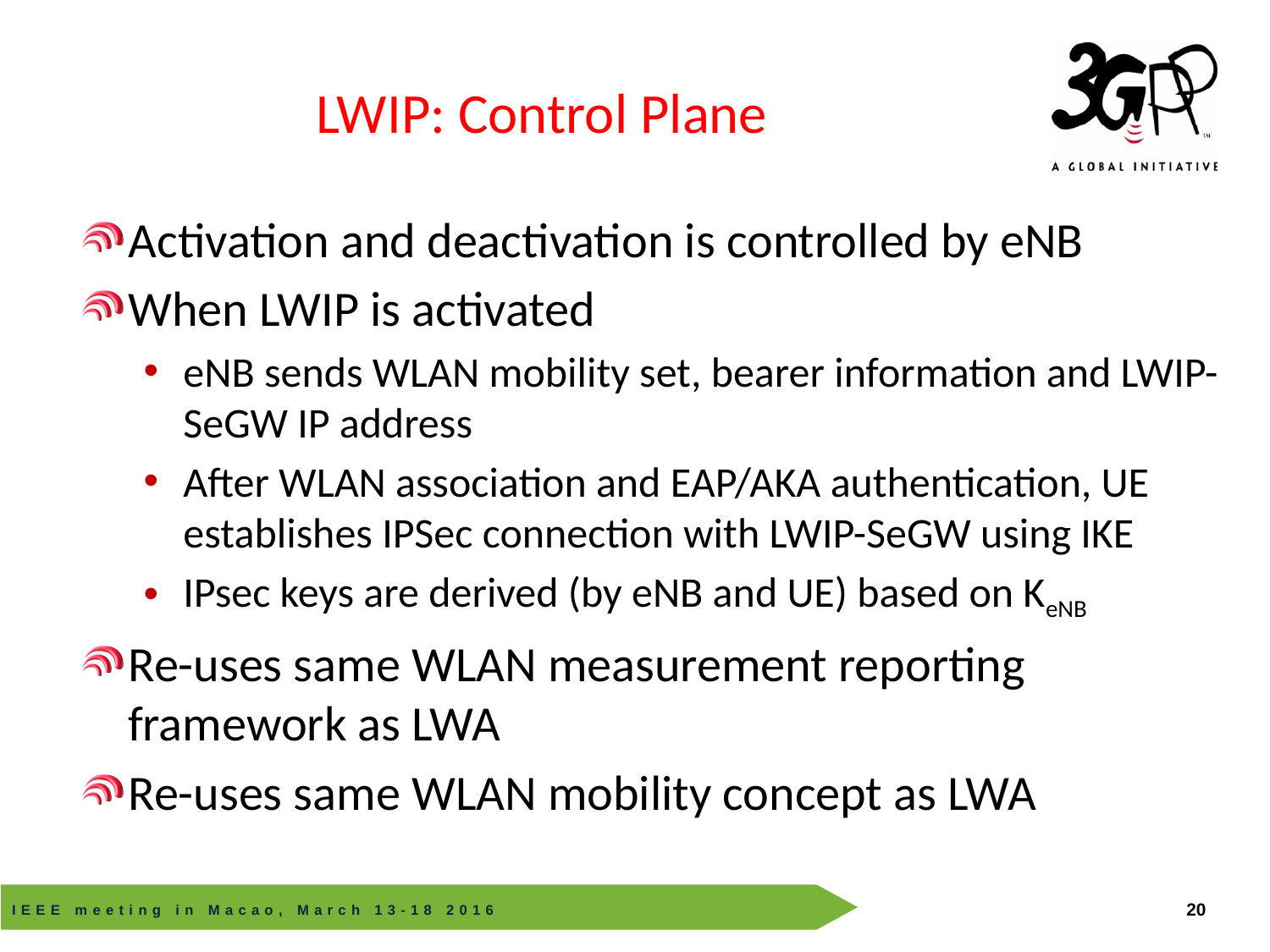

# LWIP: Control Plane
Activation and deactivation is controlled by eNB
When LWIP is activated
eNB sends WLAN mobility set, bearer information and LWIP-SeGW IP address
After WLAN association and EAP/AKA authentication, UE establishes IPSec connection with LWIP-SeGW using IKE
IPsec keys are derived (by eNB and UE) based on KeNB
Re-uses same WLAN measurement reporting framework as LWA
Re-uses same WLAN mobility concept as LWA